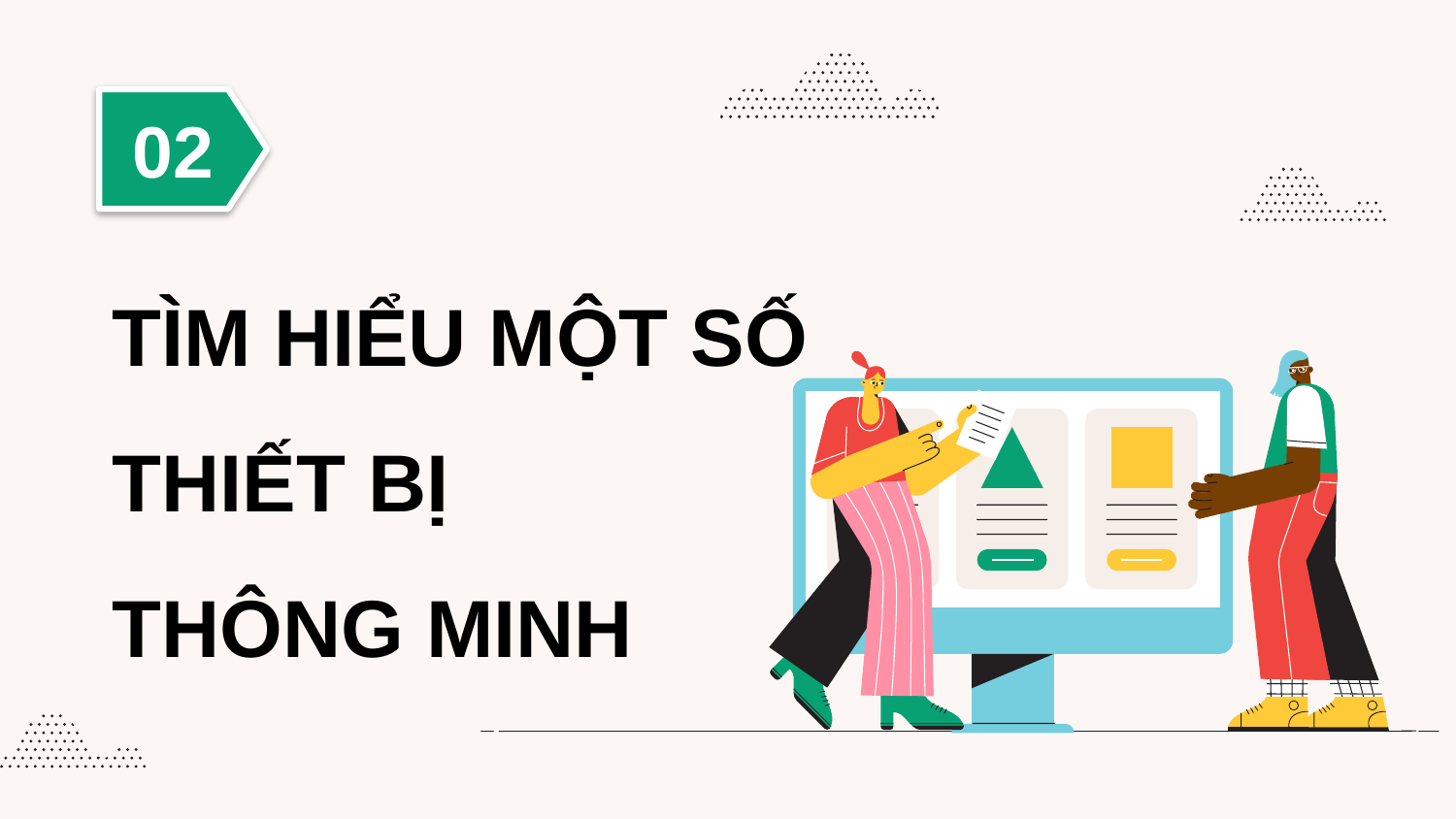

02

# TÌM HIỂU MỘT SỐ THIẾT BỊ THÔNG MINH